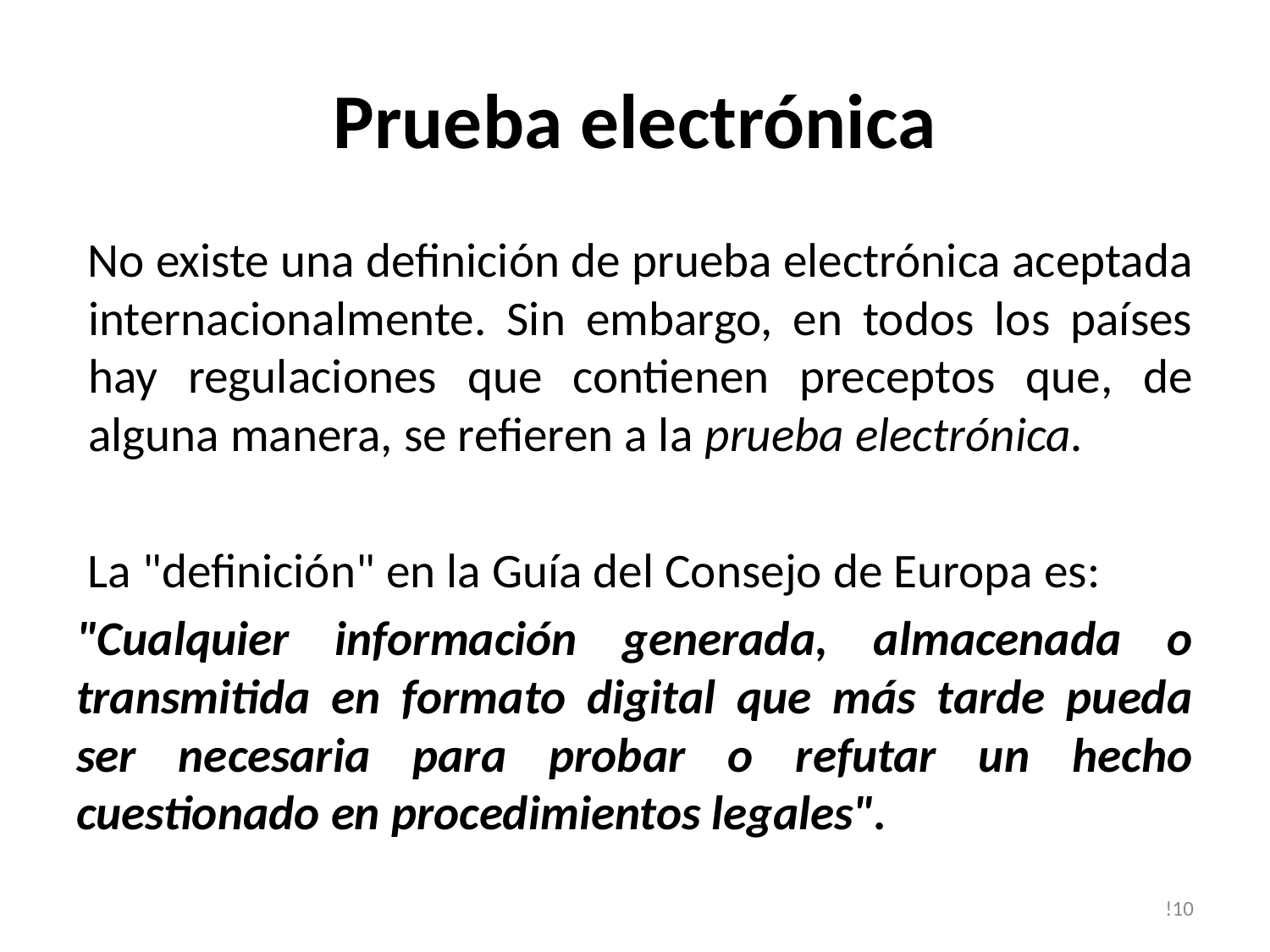

# Prueba electrónica
No existe una definición de prueba electrónica aceptada internacionalmente. Sin embargo, en todos los países hay regulaciones que contienen preceptos que, de alguna manera, se refieren a la prueba electrónica.

La "definición" en la Guía del Consejo de Europa es:
"Cualquier información generada, almacenada o transmitida en formato digital que más tarde pueda ser necesaria para probar o refutar un hecho cuestionado en procedimientos legales".

!10